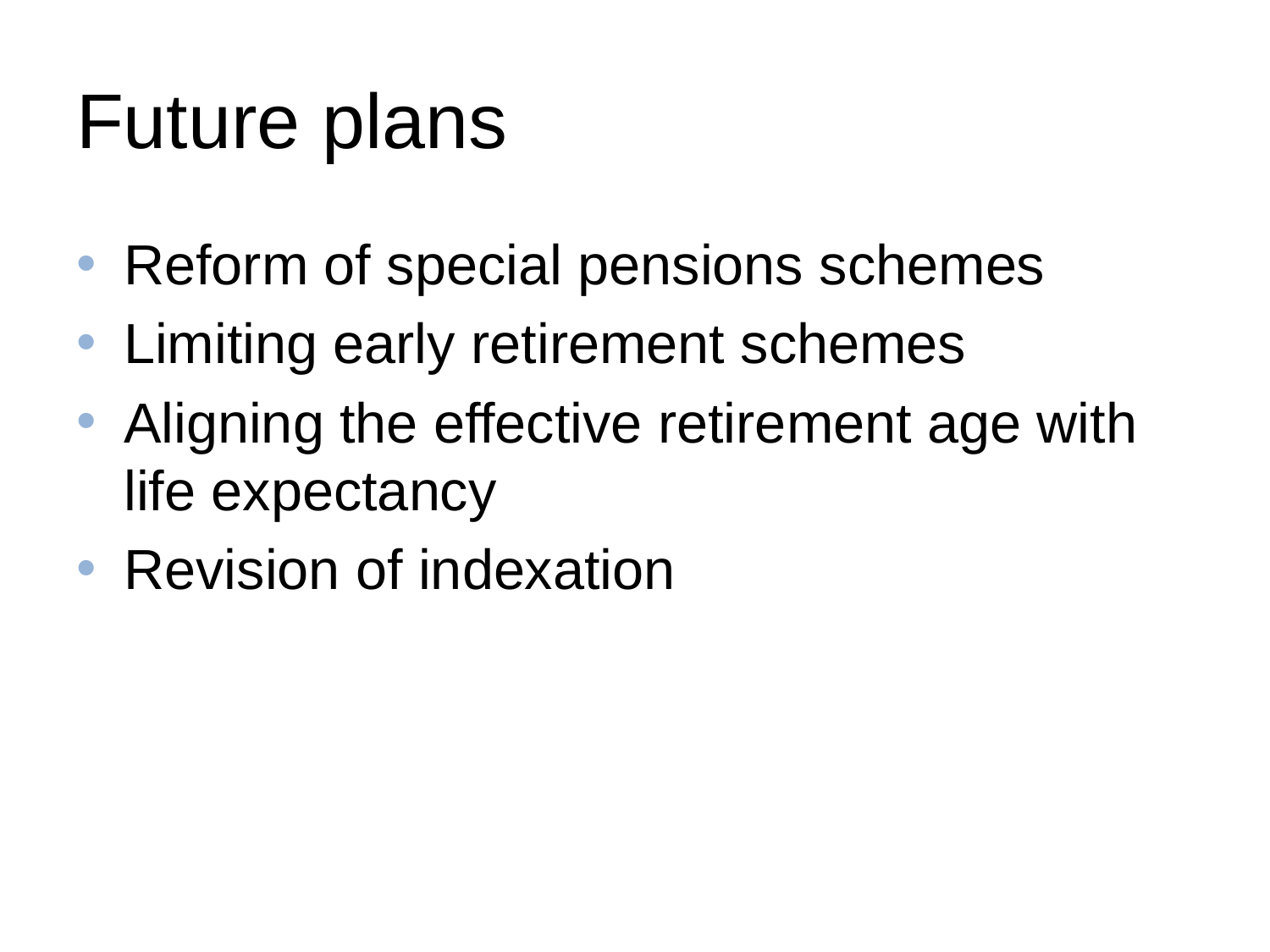

# Future plans
Reform of special pensions schemes
Limiting early retirement schemes
Aligning the effective retirement age with life expectancy
Revision of indexation